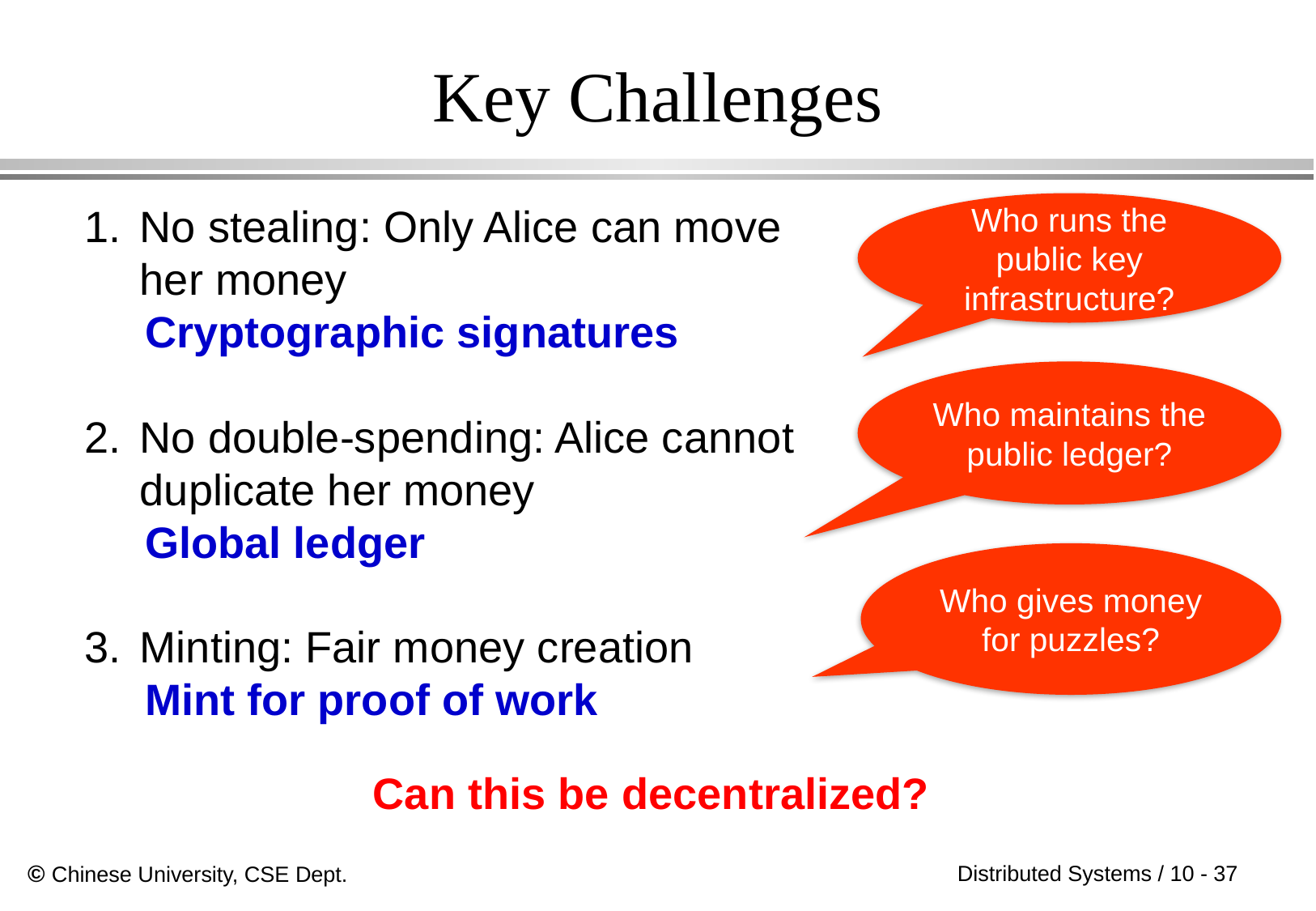

# Key Challenges
No stealing: Only Alice can move her money
Cryptographic signatures

No double-spending: Alice cannot duplicate her money
Global ledger

Minting: Fair money creation
Mint for proof of work
Who runs the public key infrastructure?
Who maintains the public ledger?
Who gives money for puzzles?
Can this be decentralized?